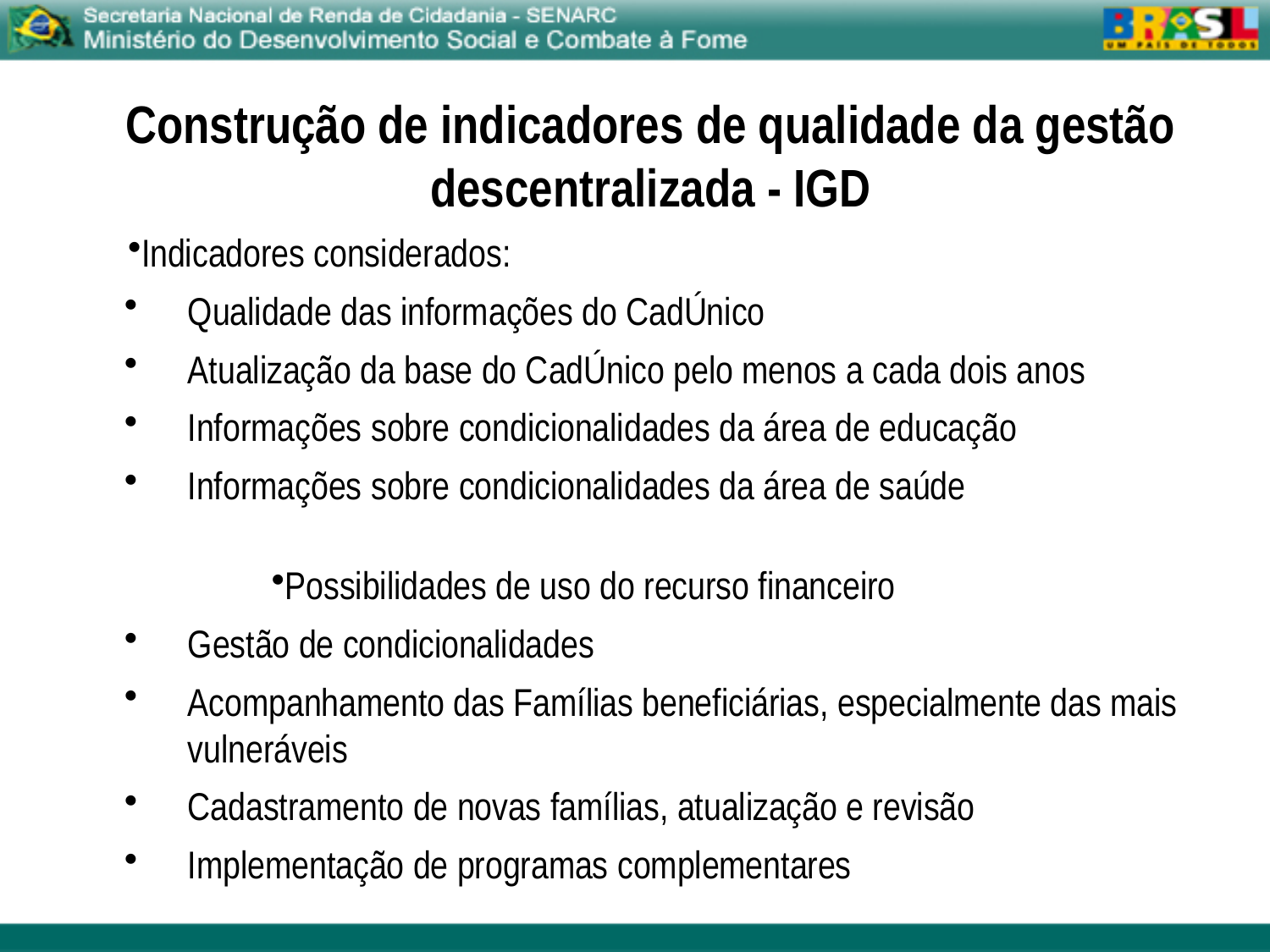

Construção de indicadores de qualidade da gestão descentralizada - IGD
Indicadores considerados:
Qualidade das informações do CadÚnico
Atualização da base do CadÚnico pelo menos a cada dois anos
Informações sobre condicionalidades da área de educação
Informações sobre condicionalidades da área de saúde

Possibilidades de uso do recurso financeiro
Gestão de condicionalidades
Acompanhamento das Famílias beneficiárias, especialmente das mais vulneráveis
Cadastramento de novas famílias, atualização e revisão
Implementação de programas complementares